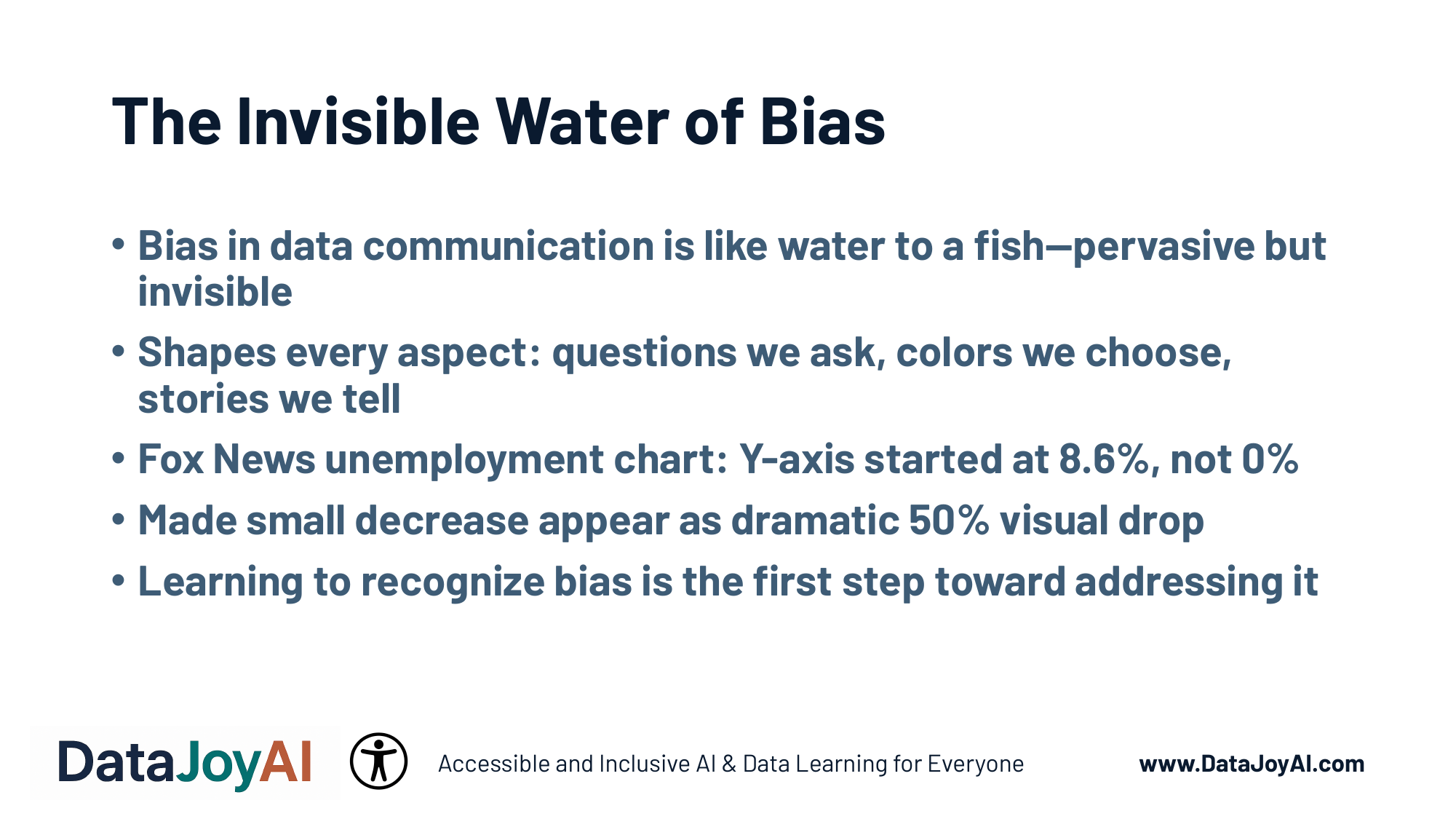

# The Invisible Water of Bias
Bias in data communication is like water to a fish—pervasive but invisible
Shapes every aspect: questions we ask, colors we choose, stories we tell
Fox News unemployment chart: Y-axis started at 8.6%, not 0%
Made small decrease appear as dramatic 50% visual drop
Learning to recognize bias is the first step toward addressing it